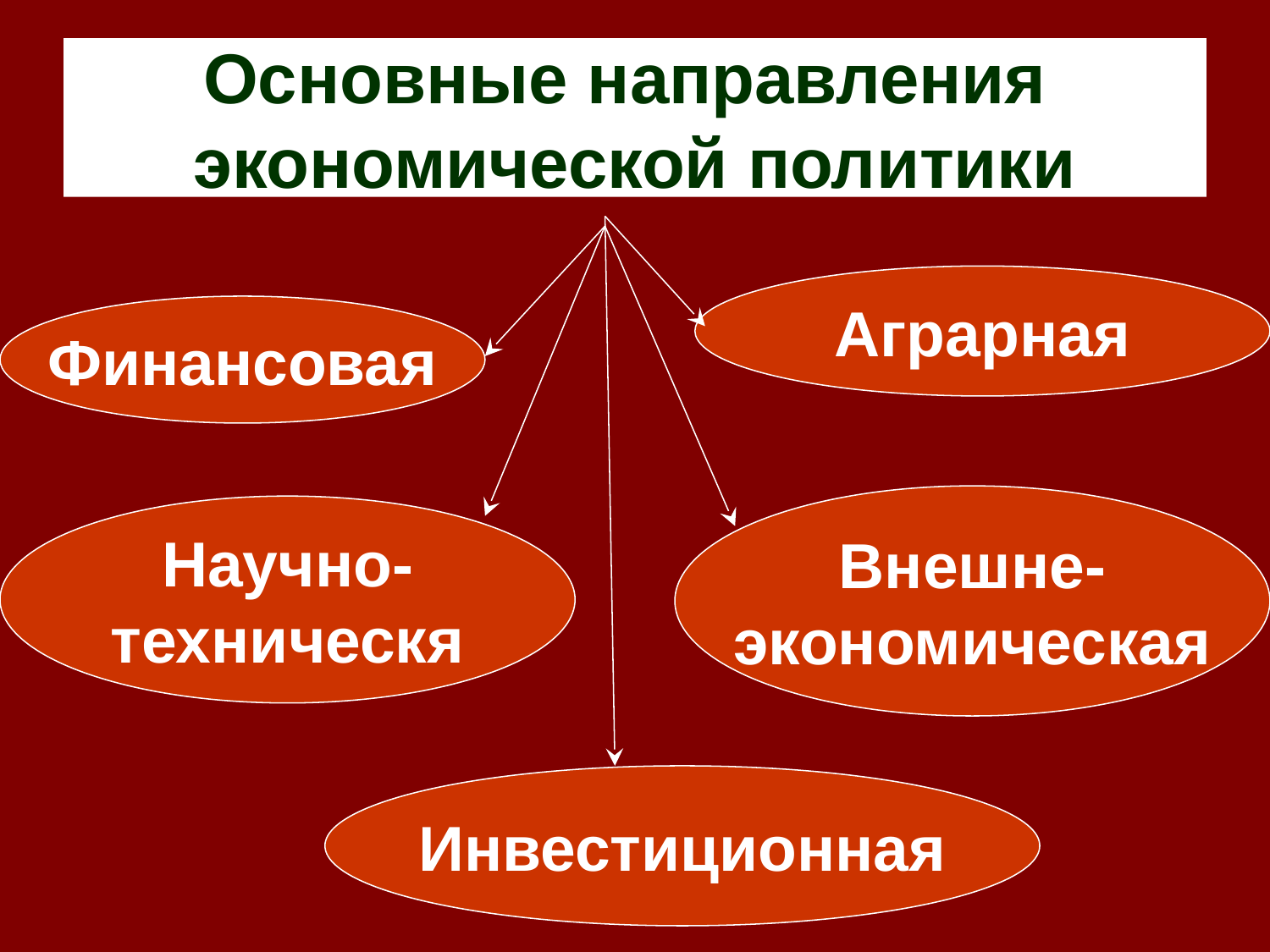

# Основные направления экономической политики

Аграрная
Финансовая
Внешне-
экономическая
Научно-
техническя
Инвестиционная